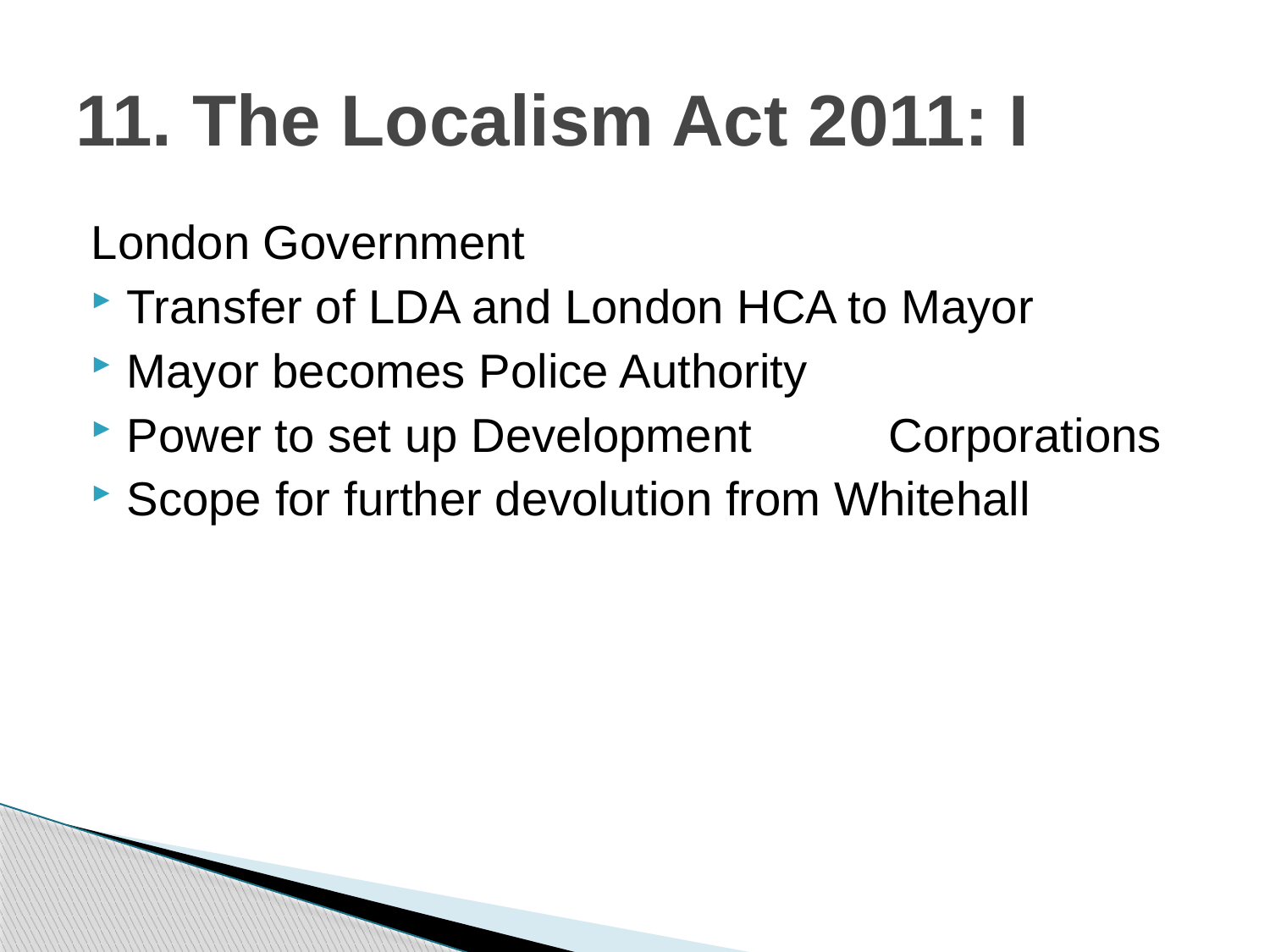

# 11. The Localism Act 2011: I
London Government
Transfer of LDA and London HCA to Mayor
Mayor becomes Police Authority
Power to set up Development 	Corporations
Scope for further devolution from Whitehall